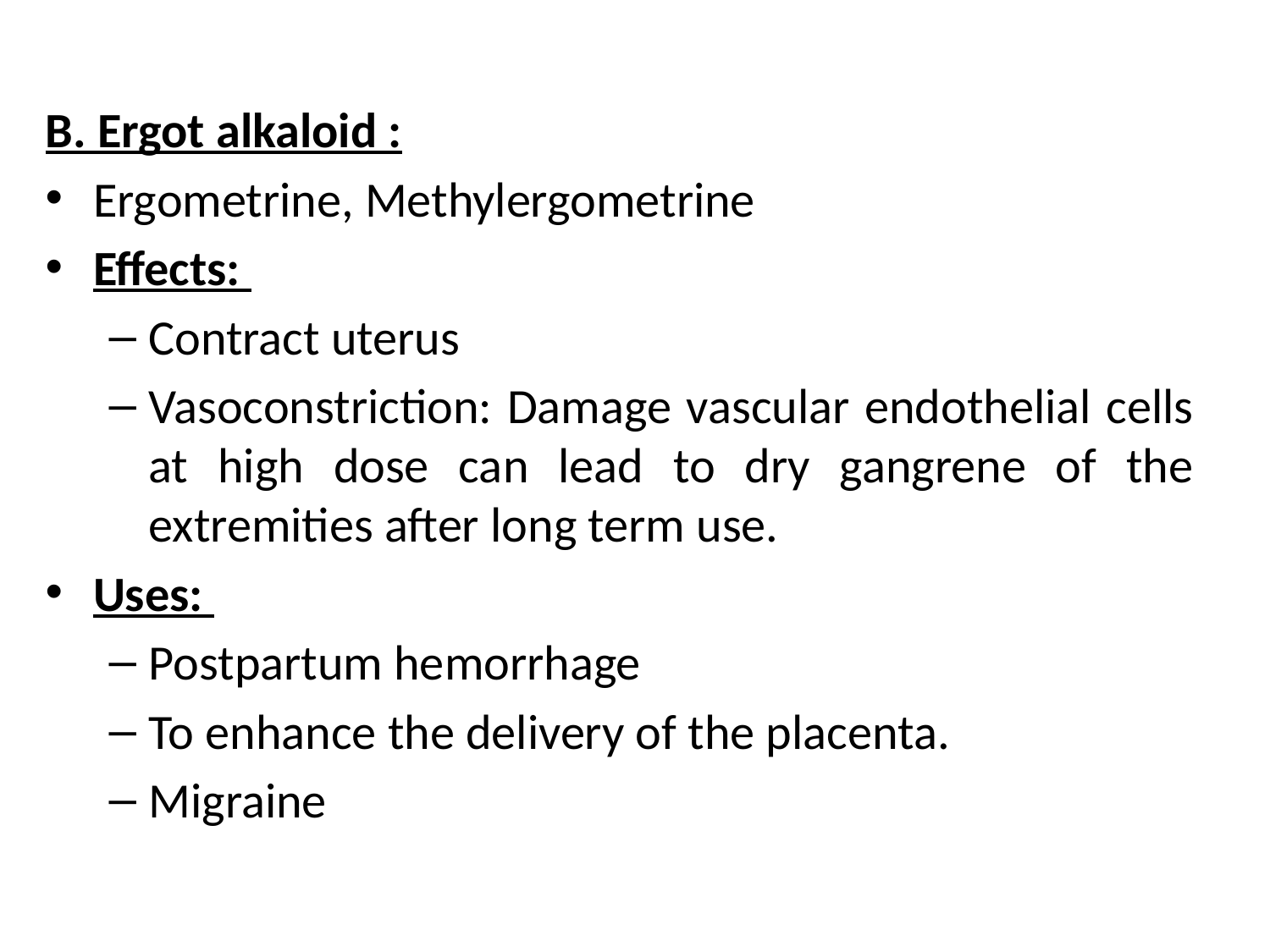

B. Ergot alkaloid :
Ergometrine, Methylergometrine
Effects:
Contract uterus
Vasoconstriction: Damage vascular endothelial cells at high dose can lead to dry gangrene of the extremities after long term use.
Uses:
Postpartum hemorrhage
To enhance the delivery of the placenta.
Migraine